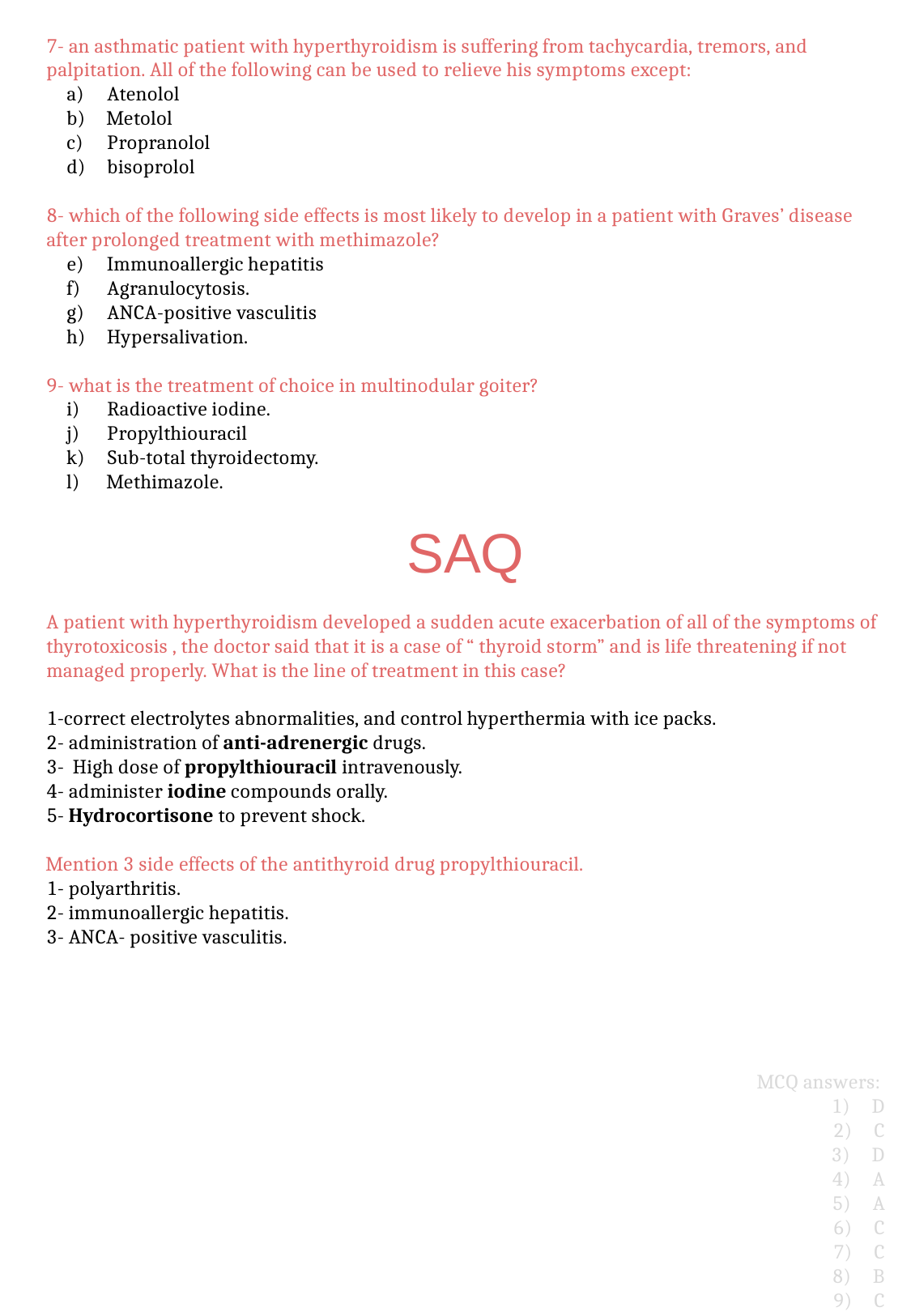

7- an asthmatic patient with hyperthyroidism is suffering from tachycardia, tremors, and palpitation. All of the following can be used to relieve his symptoms except:
Atenolol
Metolol
Propranolol
bisoprolol

8- which of the following side effects is most likely to develop in a patient with Graves’ disease after prolonged treatment with methimazole?
Immunoallergic hepatitis
Agranulocytosis.
ANCA-positive vasculitis
Hypersalivation.

9- what is the treatment of choice in multinodular goiter?
Radioactive iodine.
Propylthiouracil
Sub-total thyroidectomy.
Methimazole.

SAQ

A patient with hyperthyroidism developed a sudden acute exacerbation of all of the symptoms of thyrotoxicosis , the doctor said that it is a case of “ thyroid storm” and is life threatening if not managed properly. What is the line of treatment in this case?

1-correct electrolytes abnormalities, and control hyperthermia with ice packs.
2- administration of anti-adrenergic drugs.
3-  High dose of propylthiouracil intravenously.
4- administer iodine compounds orally.
5- Hydrocortisone to prevent shock.

Mention 3 side effects of the antithyroid drug propylthiouracil.
1- polyarthritis.
2- immunoallergic hepatitis.
3- ANCA- positive vasculitis.

MCQ answers:
D
C
D
A
A
C
C
B
C